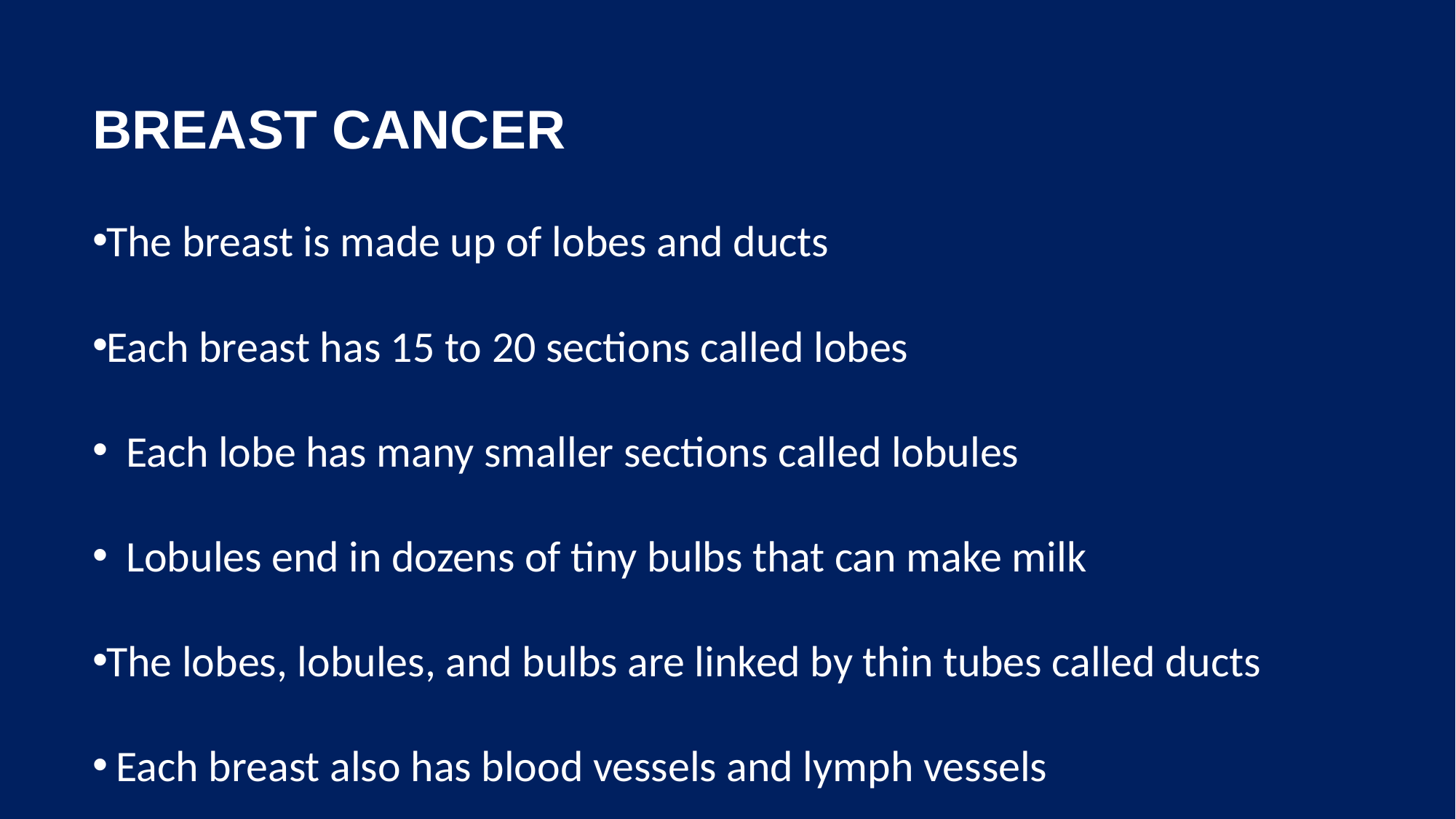

# Breast Cancer
The breast is made up of lobes and ducts

Each breast has 15 to 20 sections called lobes

Each lobe has many smaller sections called lobules

Lobules end in dozens of tiny bulbs that can make milk

The lobes, lobules, and bulbs are linked by thin tubes called ducts

 Each breast also has blood vessels and lymph vessels